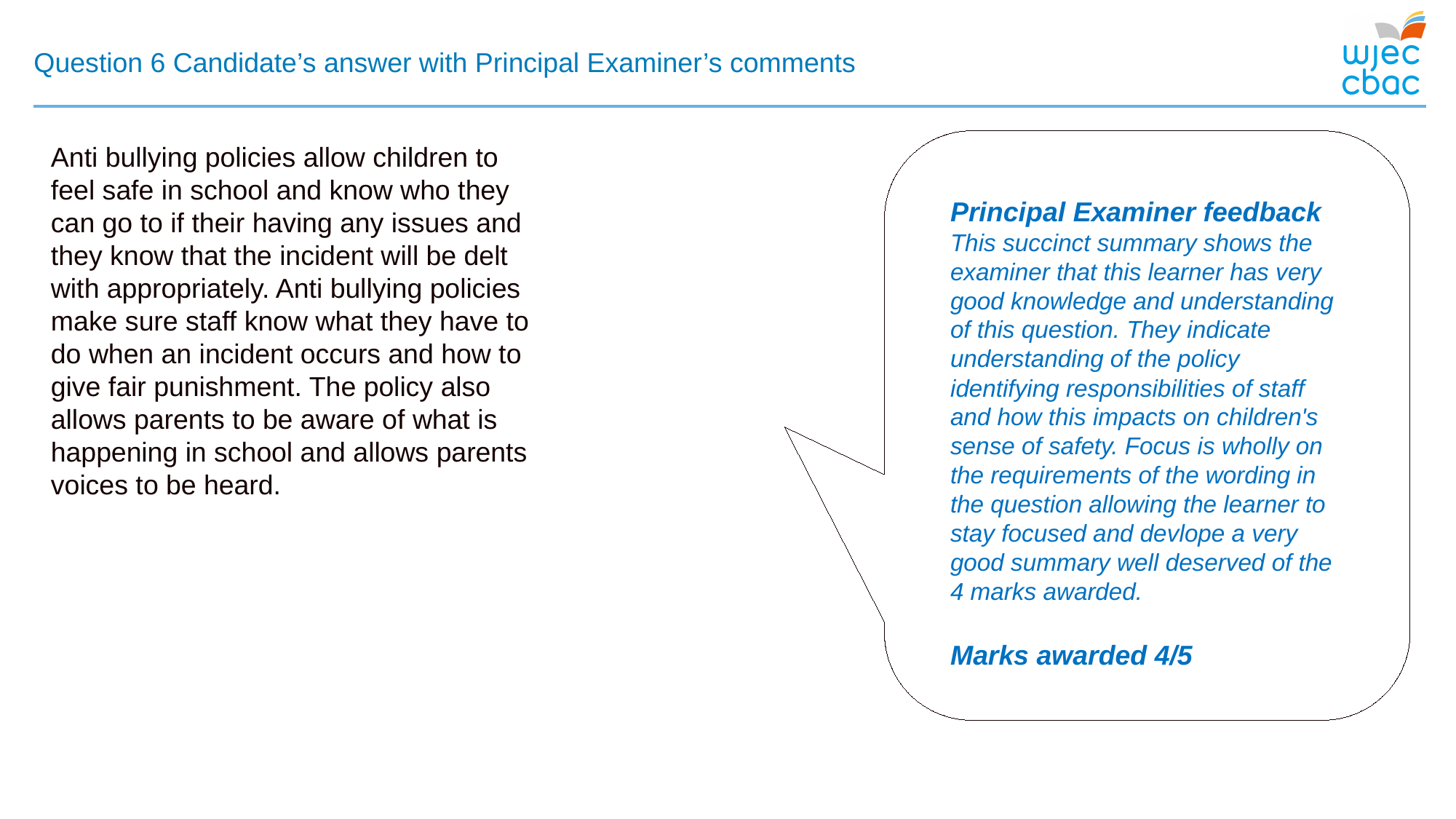

# Question 6 Candidate’s answer with Principal Examiner’s comments

Anti bullying policies allow children to feel safe in school and know who they can go to if their having any issues and they know that the incident will be delt with appropriately. Anti bullying policies make sure staff know what they have to do when an incident occurs and how to give fair punishment. The policy also allows parents to be aware of what is happening in school and allows parents voices to be heard.
Principal Examiner feedback
This succinct summary shows the examiner that this learner has very good knowledge and understanding of this question. They indicate understanding of the policy identifying responsibilities of staff and how this impacts on children's sense of safety. Focus is wholly on the requirements of the wording in the question allowing the learner to stay focused and devlope a very good summary well deserved of the 4 marks awarded.

Marks awarded 4/5